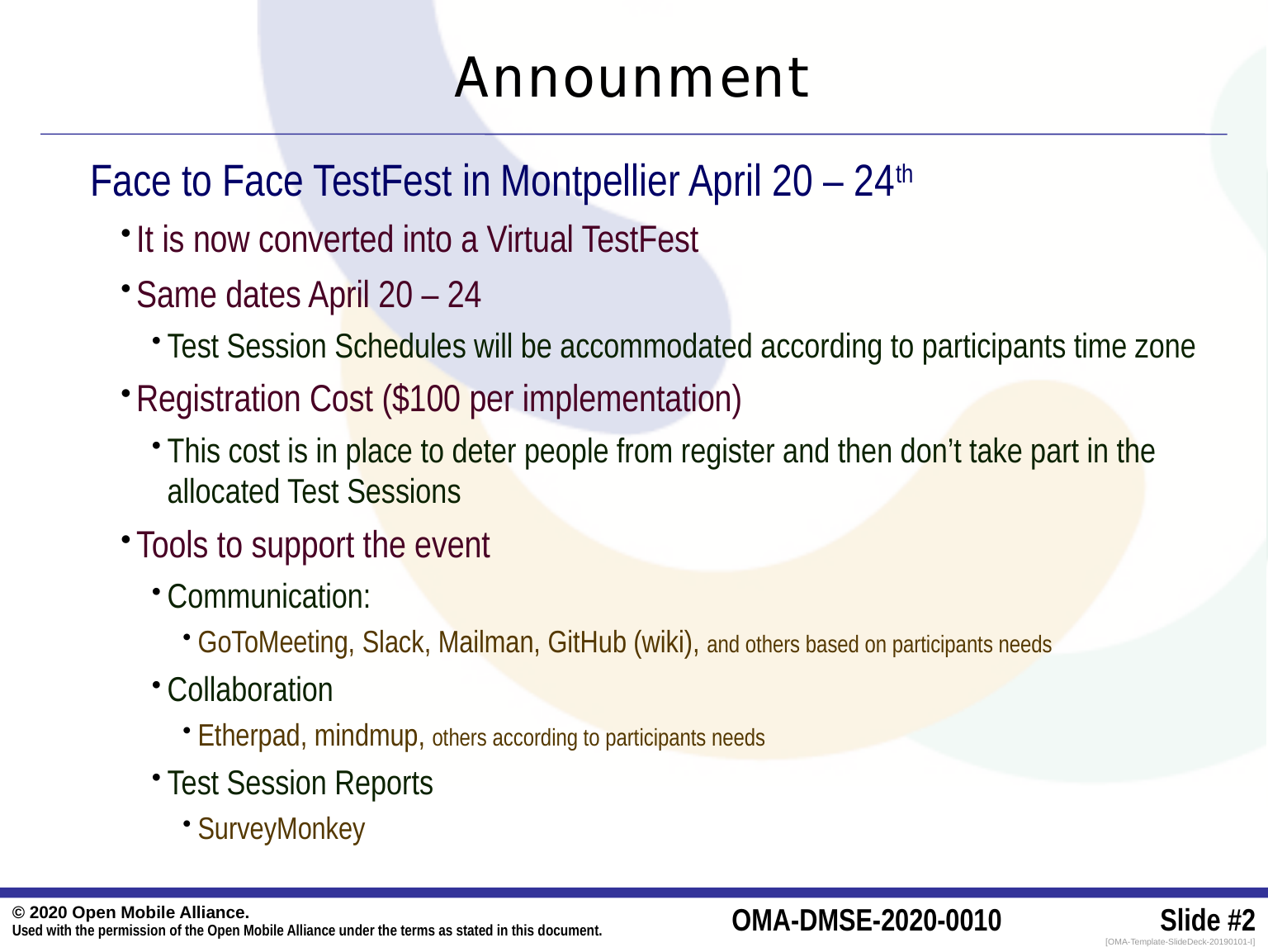

# Announment
Face to Face TestFest in Montpellier April 20 – 24th
It is now converted into a Virtual TestFest
Same dates April 20 – 24
Test Session Schedules will be accommodated according to participants time zone
Registration Cost ($100 per implementation)
This cost is in place to deter people from register and then don’t take part in the allocated Test Sessions
Tools to support the event
Communication:
GoToMeeting, Slack, Mailman, GitHub (wiki), and others based on participants needs
Collaboration
Etherpad, mindmup, others according to participants needs
Test Session Reports
SurveyMonkey